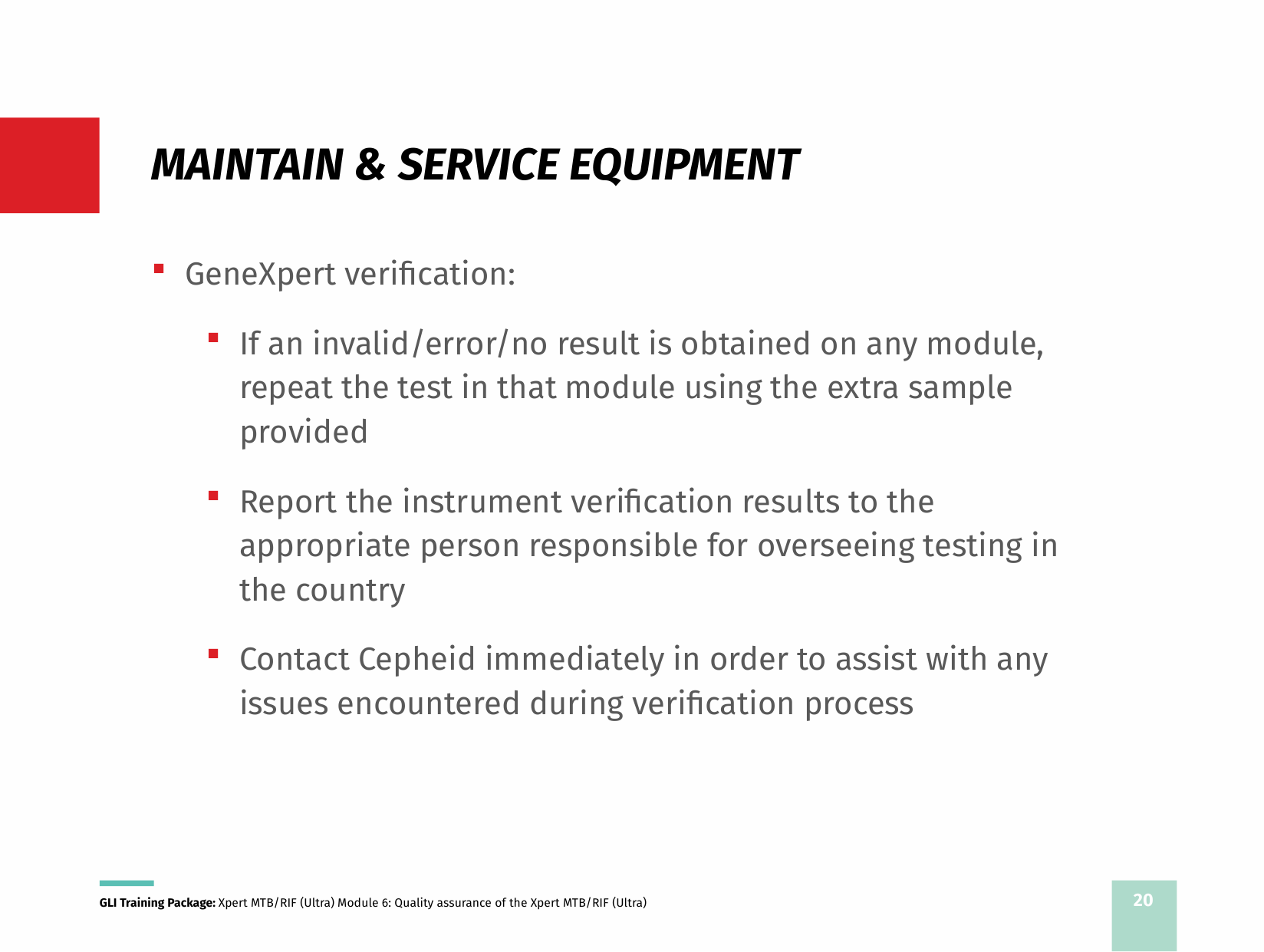

# MAINTAIN & SERVICE EQUIPMENT
GeneXpert verification:
If an invalid/error/no result is obtained on any module, repeat the test in that module using the extra sample provided
Report the instrument verification results to the appropriate person responsible for overseeing testing in the country
Contact Cepheid immediately in order to assist with any issues encountered during verification process